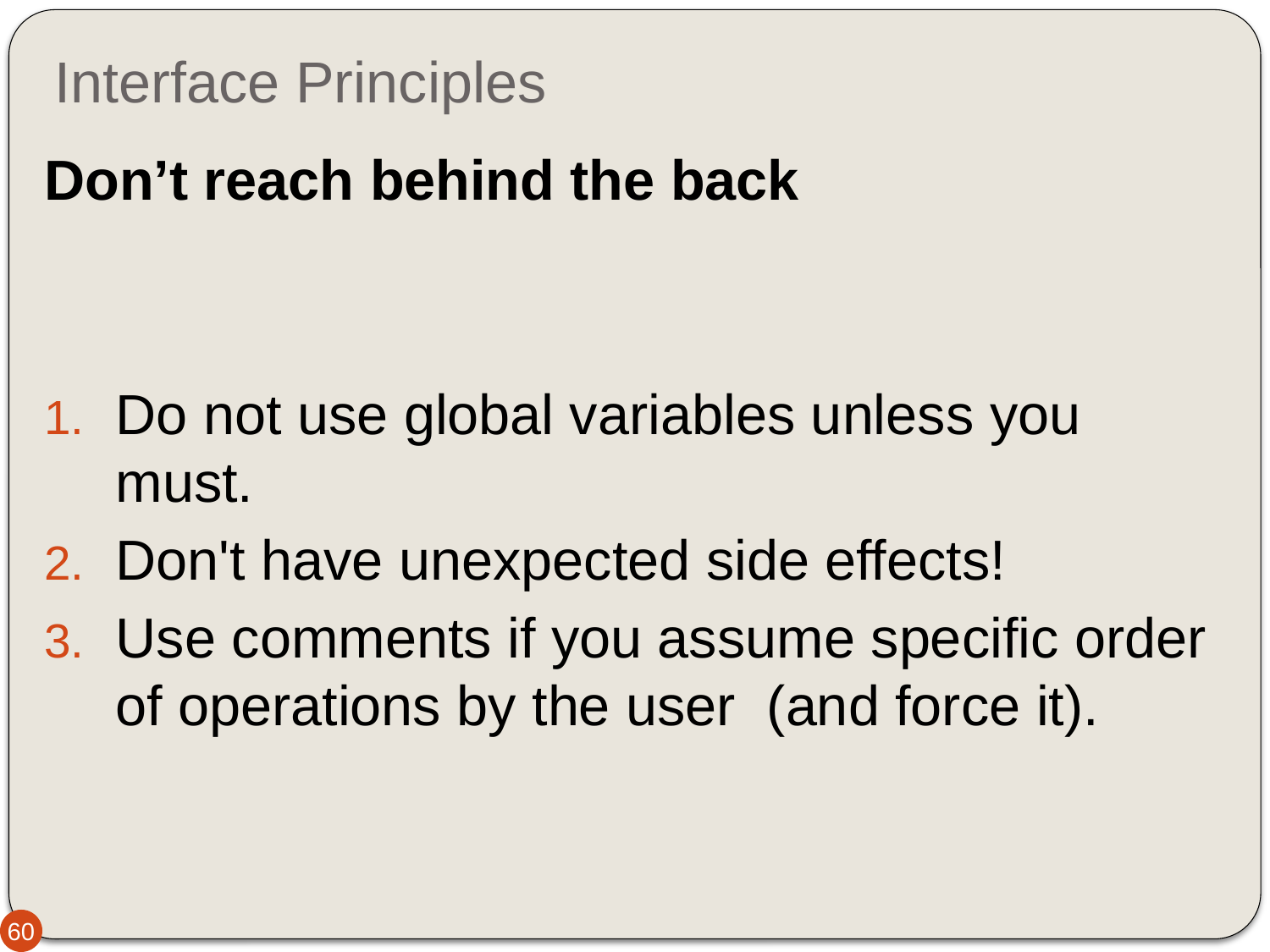

# Interface Principles
Don’t reach behind the back

Do not use global variables unless you must.
Don't have unexpected side effects!
Use comments if you assume specific order of operations by the user  (and force it).
60